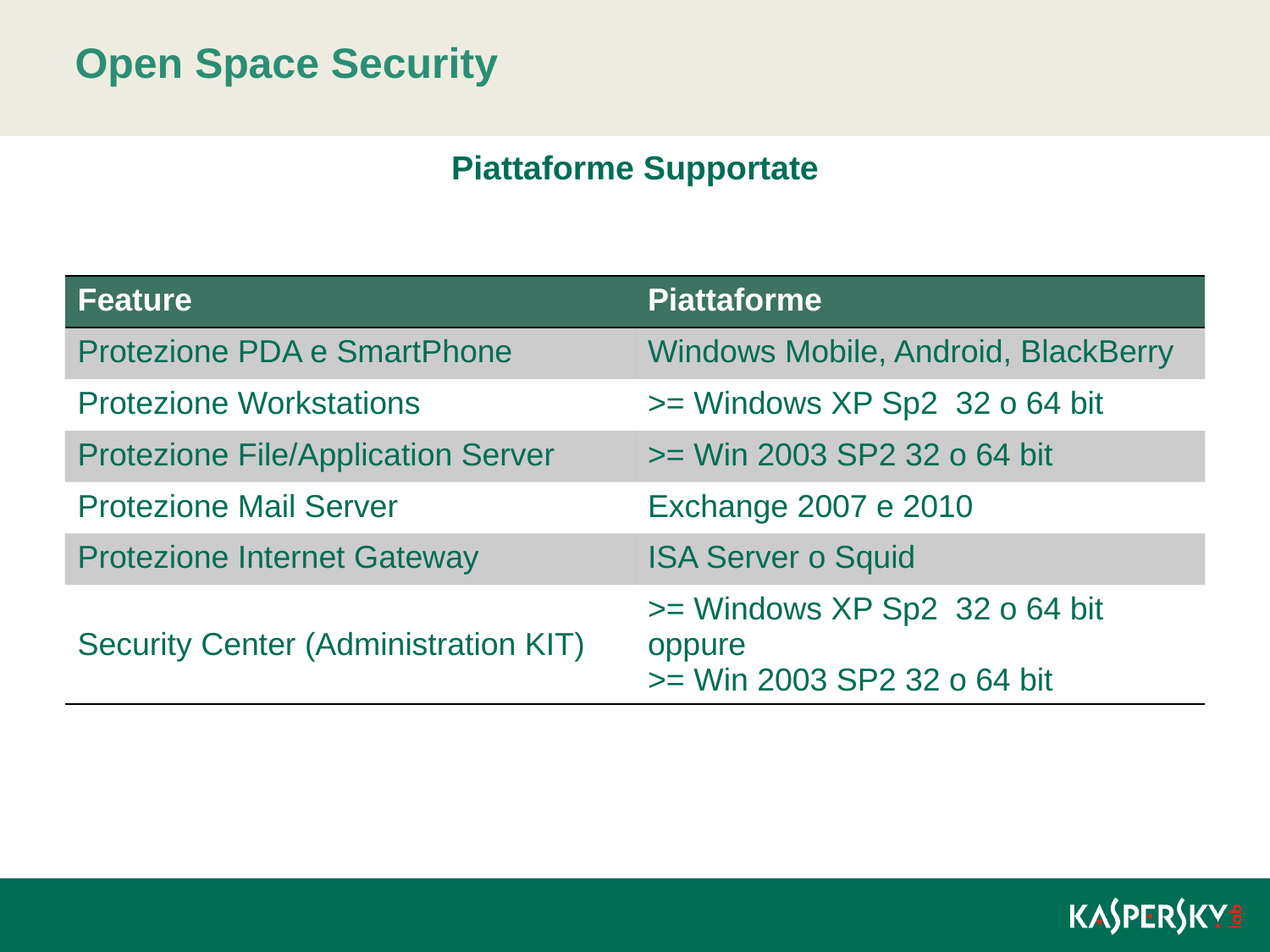

Open Space Security
# Piattaforme Supportate
| Feature | Piattaforme |
| --- | --- |
| Protezione PDA e SmartPhone | Windows Mobile, Android, BlackBerry |
| Protezione Workstations | >= Windows XP Sp2 32 o 64 bit |
| Protezione File/Application Server | >= Win 2003 SP2 32 o 64 bit |
| Protezione Mail Server | Exchange 2007 e 2010 |
| Protezione Internet Gateway | ISA Server o Squid |
| Security Center (Administration KIT) | >= Windows XP Sp2 32 o 64 bit oppure >= Win 2003 SP2 32 o 64 bit |